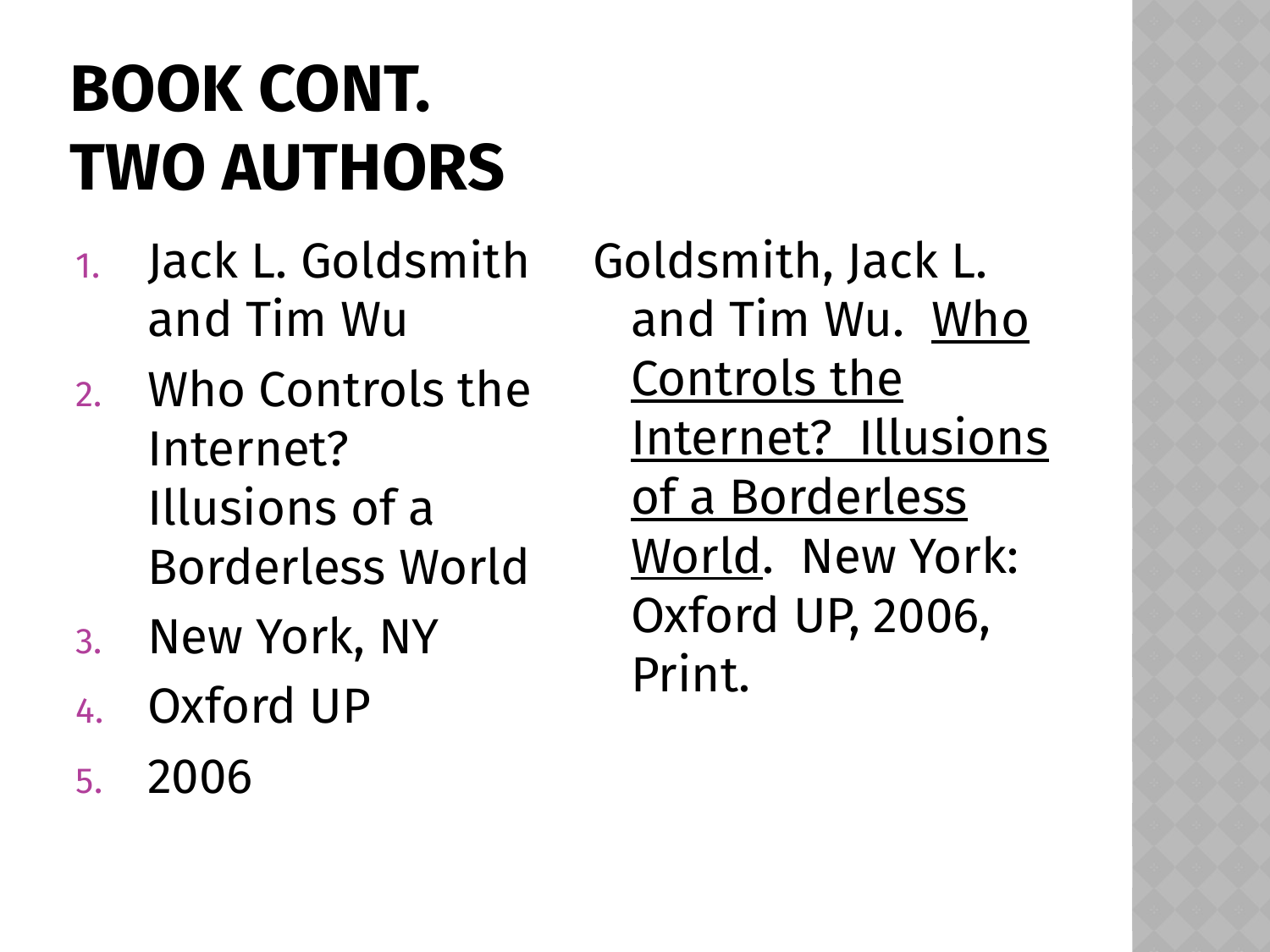

# Book Cont. Two Authors
Jack L. Goldsmith and Tim Wu
Who Controls the Internet?  Illusions of a Borderless World
New York, NY
Oxford UP
2006
Goldsmith, Jack L. and Tim Wu.  Who Controls the Internet?  Illusions of a Borderless World.  New York:  Oxford UP, 2006, Print.